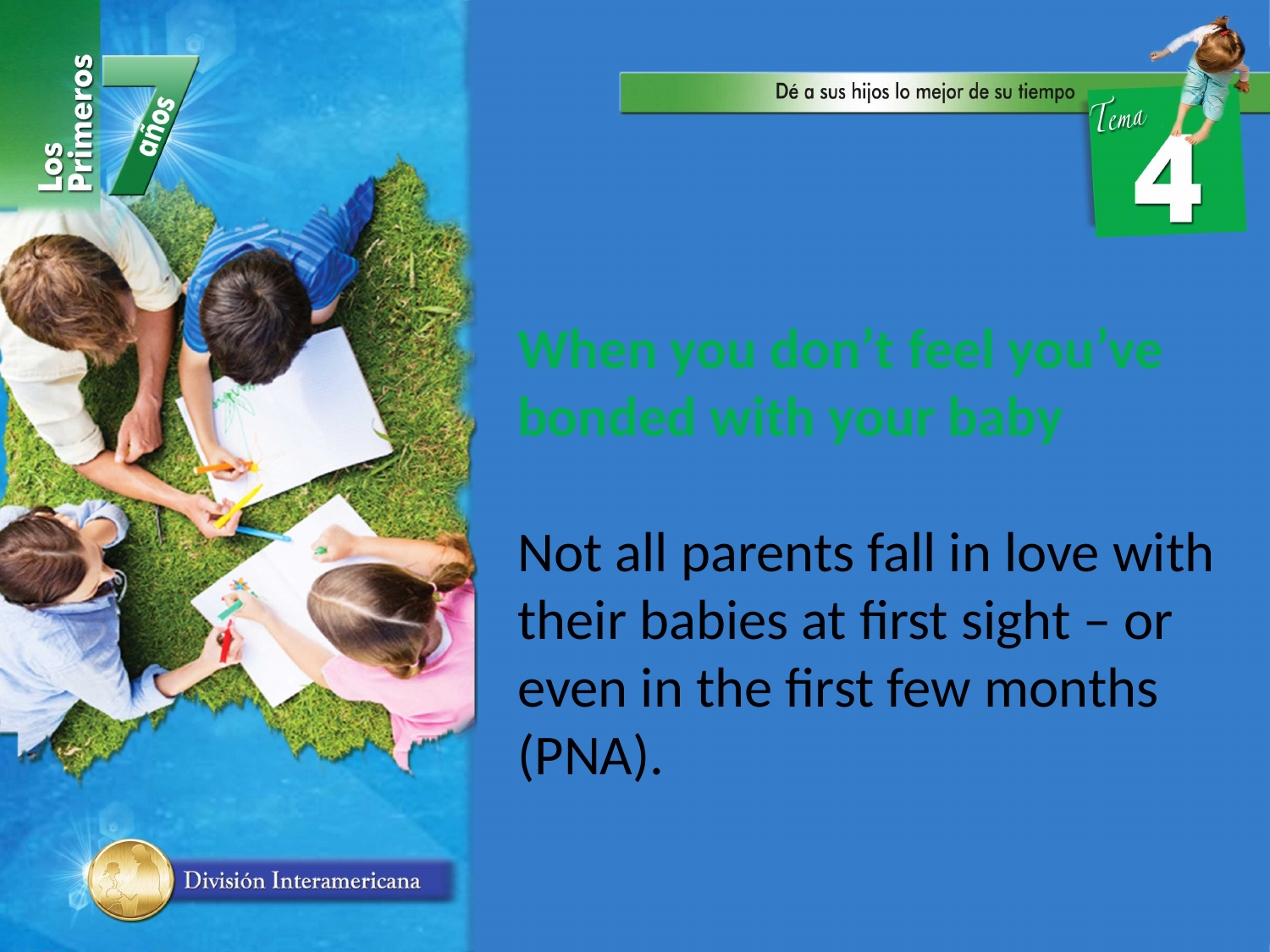

When you don’t feel you’ve bonded with your baby

Not all parents fall in love with their babies at first sight – or even in the first few months (PNA).